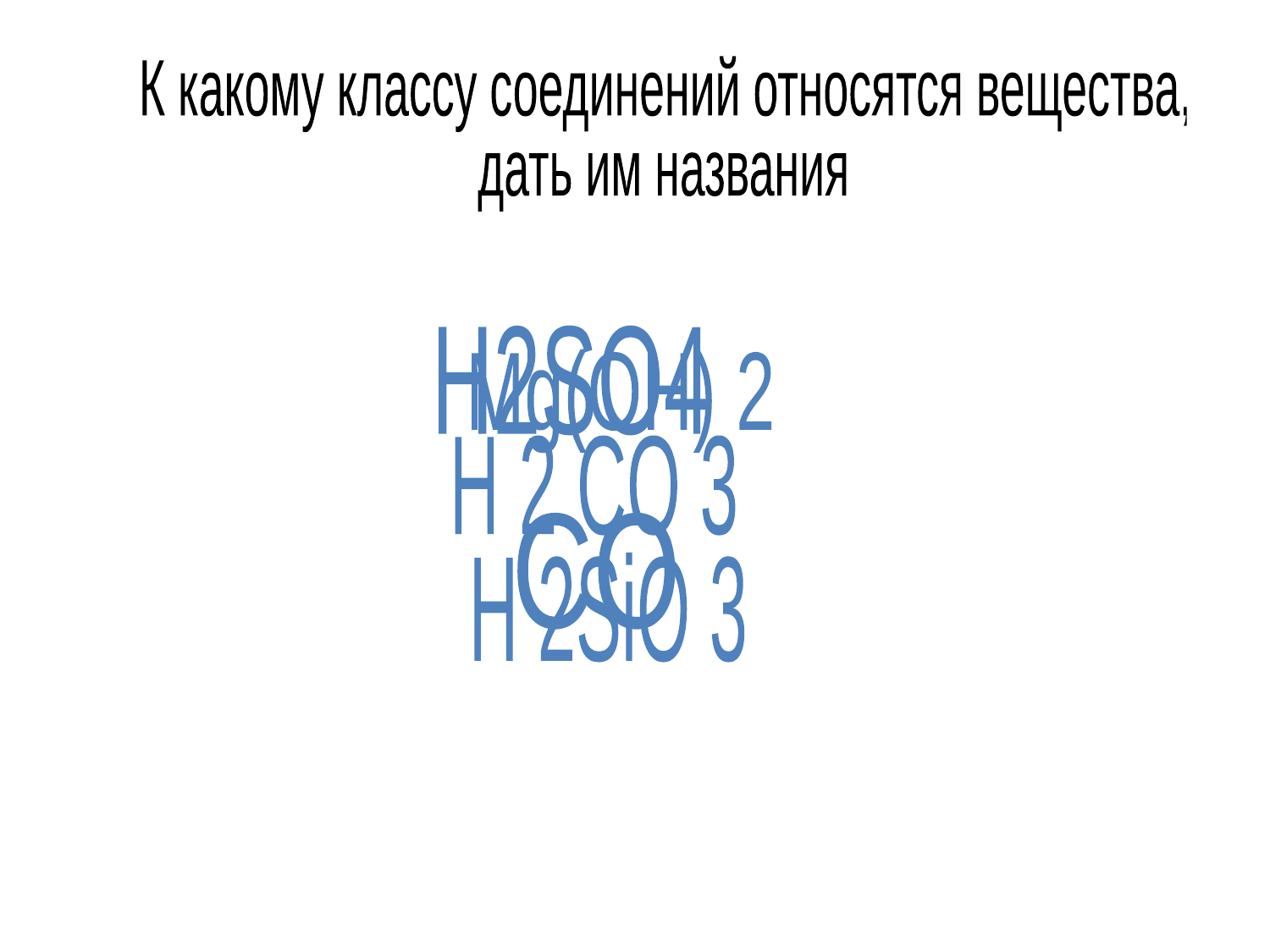

К какому классу соединений относятся вещества,
дать им названия
H2SO4
Mg(OH) 2
H 2 CO 3
CO
H 2SiO 3